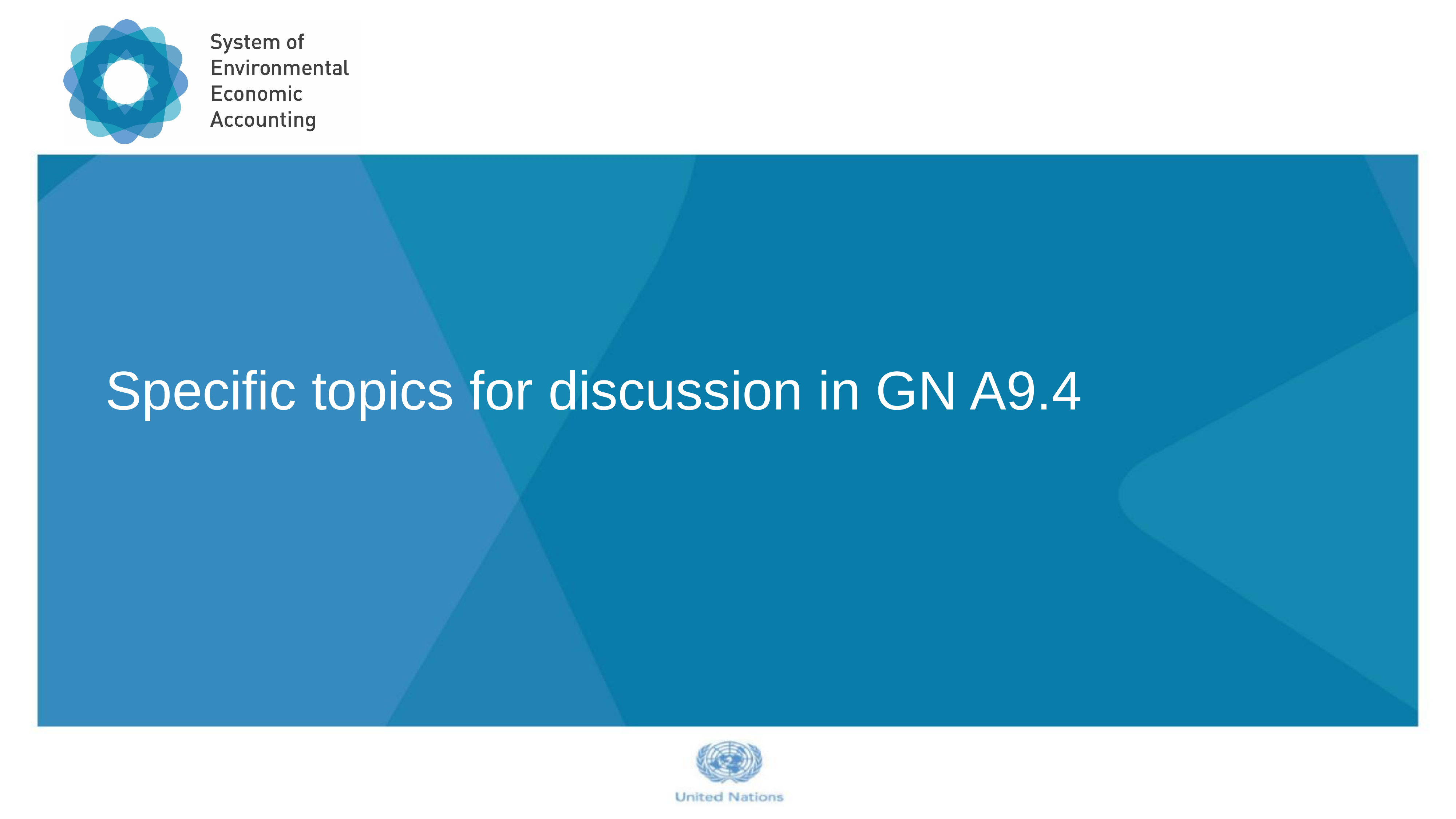

# Specific topics for discussion in GN A9.4